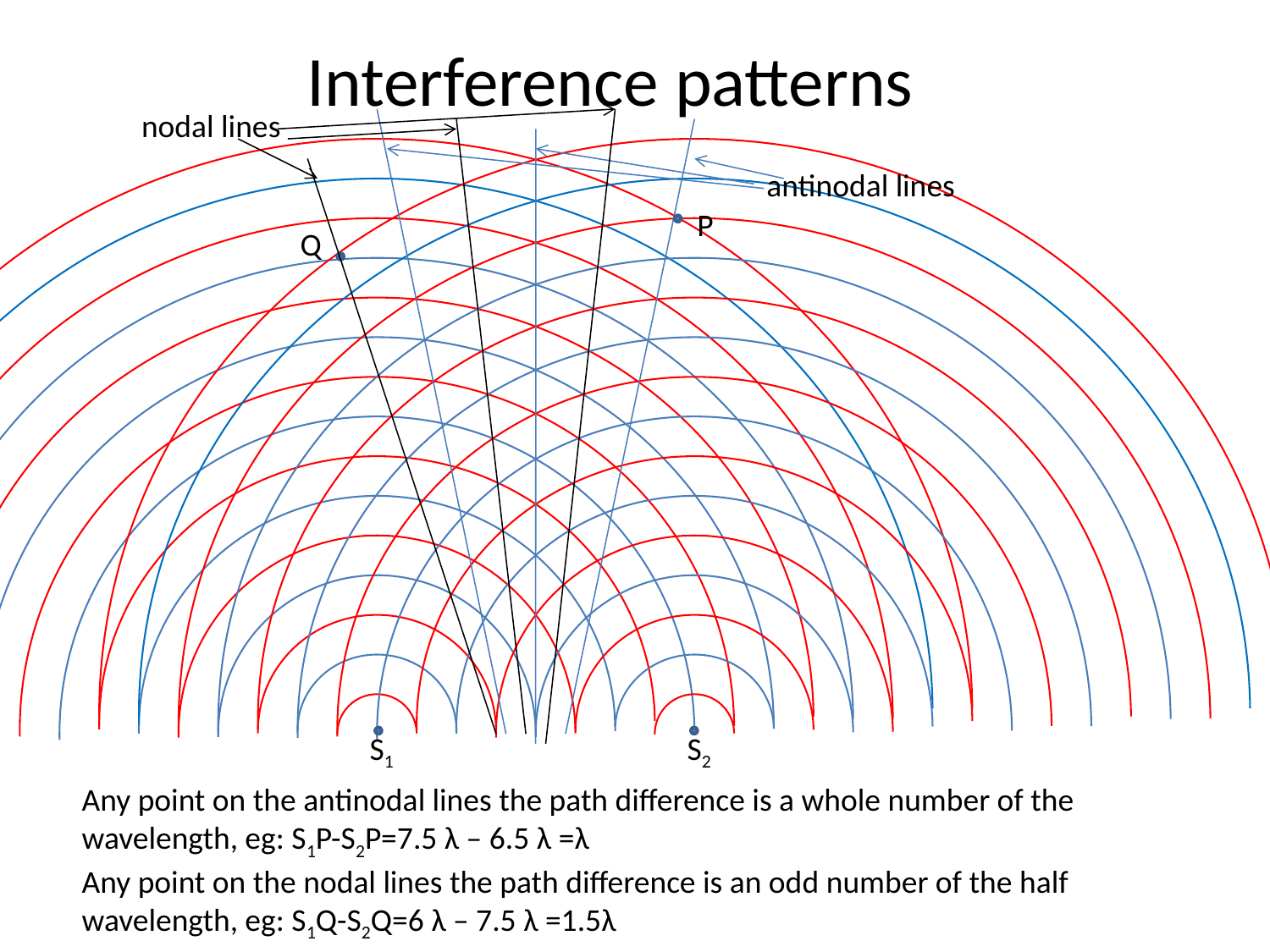

Interference patterns
nodal lines

antinodal lines
P

Q

S1
S2

Any point on the antinodal lines the path difference is a whole number of the wavelength, eg: S1P-S2P=7.5 λ – 6.5 λ =λ
Any point on the nodal lines the path difference is an odd number of the half wavelength, eg: S1Q-S2Q=6 λ – 7.5 λ =1.5λ